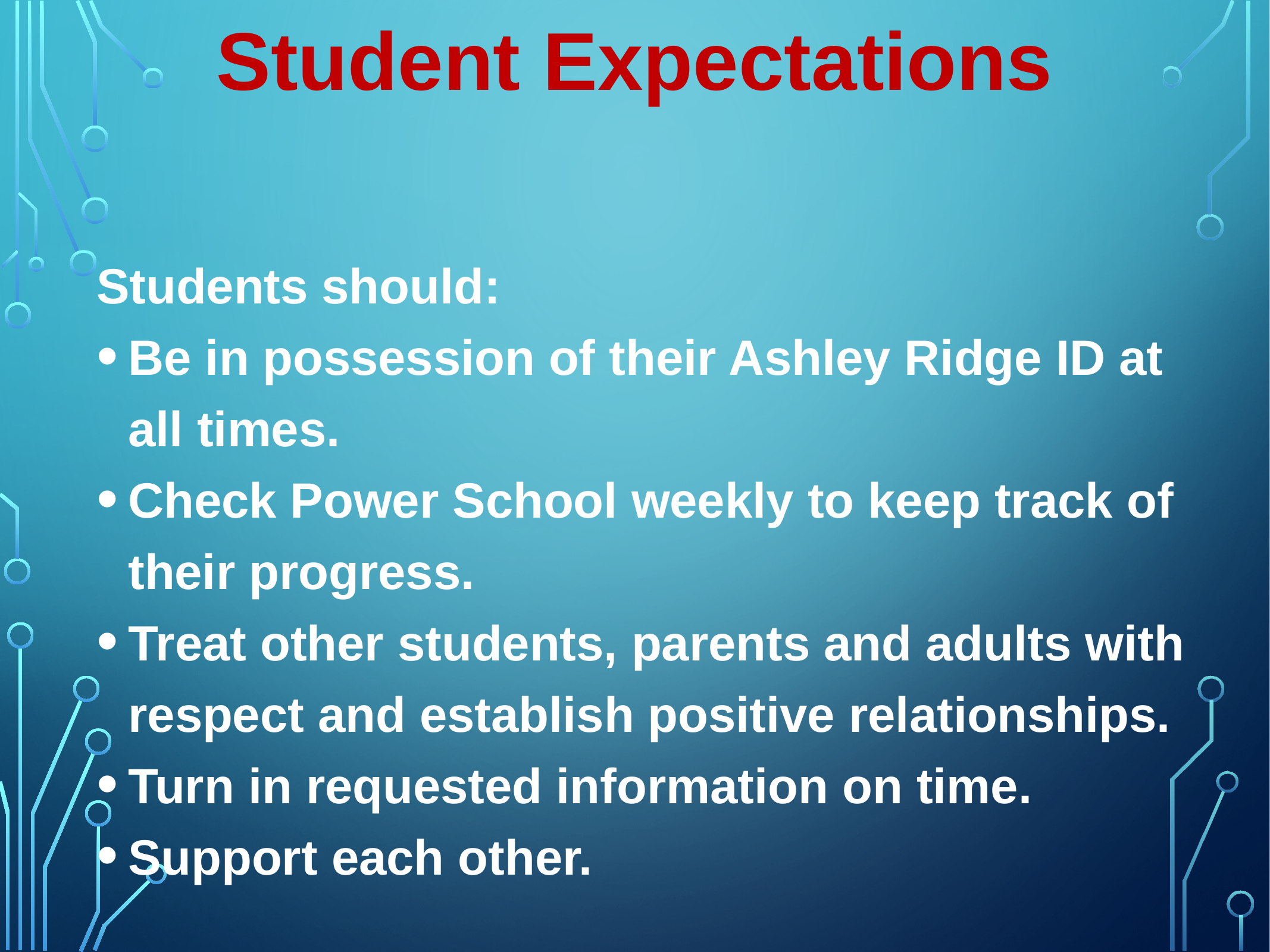

Student Expectations
Students should:
Be in possession of their Ashley Ridge ID at all times.
Check Power School weekly to keep track of their progress.
Treat other students, parents and adults with respect and establish positive relationships.
Turn in requested information on time.
Support each other.